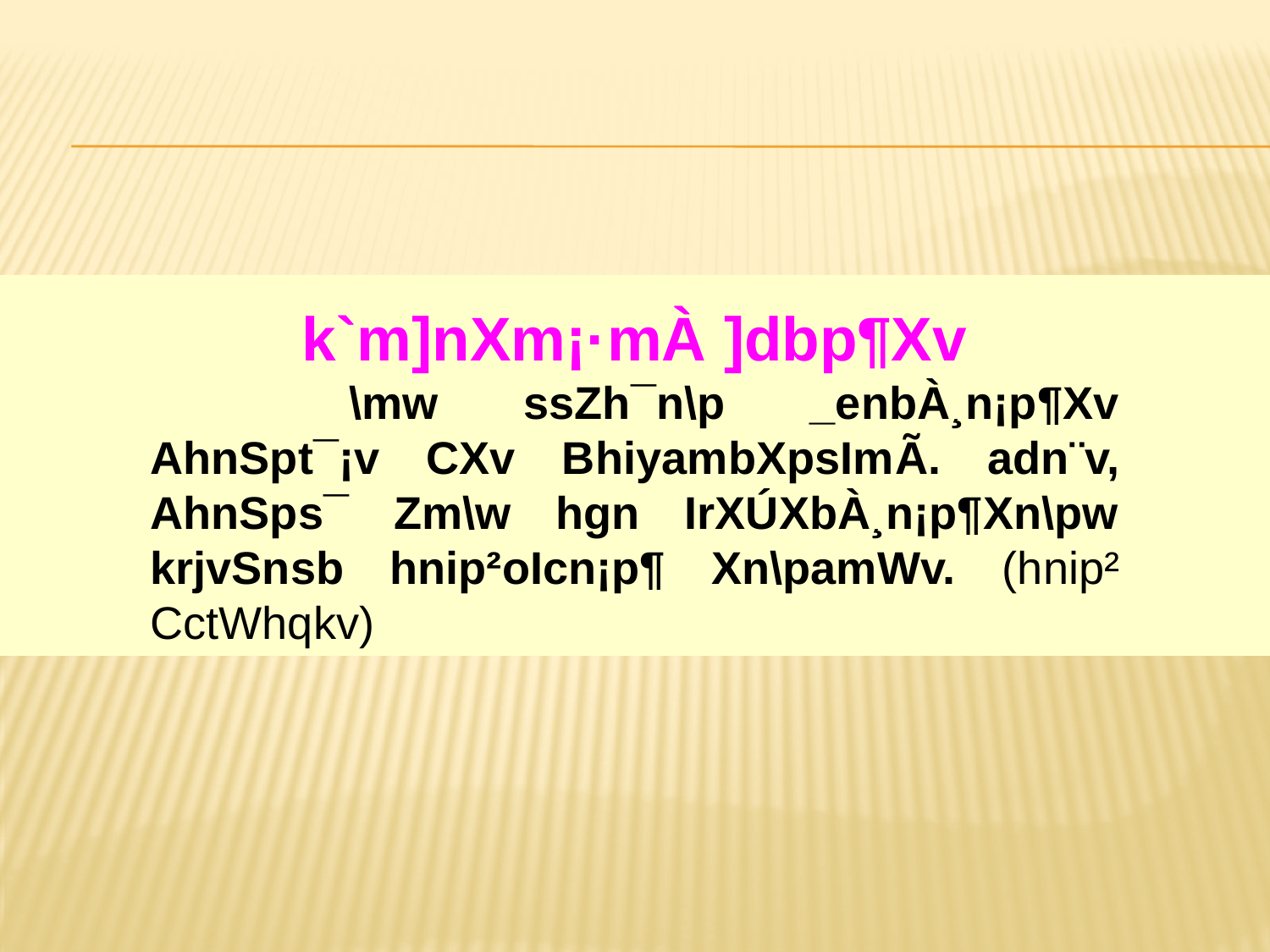

k`m]nXm¡·mÀ ]dbp¶Xv
 	\mw ssZh¯n\p _enbÀ¸n¡p¶Xv AhnSpt¯¡v CXv BhiyambXpsIm­Ã. adn¨v, AhnSps¯ Zm\w hgn IrXÚXbÀ¸n¡p¶Xn\pw krjvSnsb hnip²oIcn¡p¶ Xn\pamWv. (hnip² CctWhqkv)